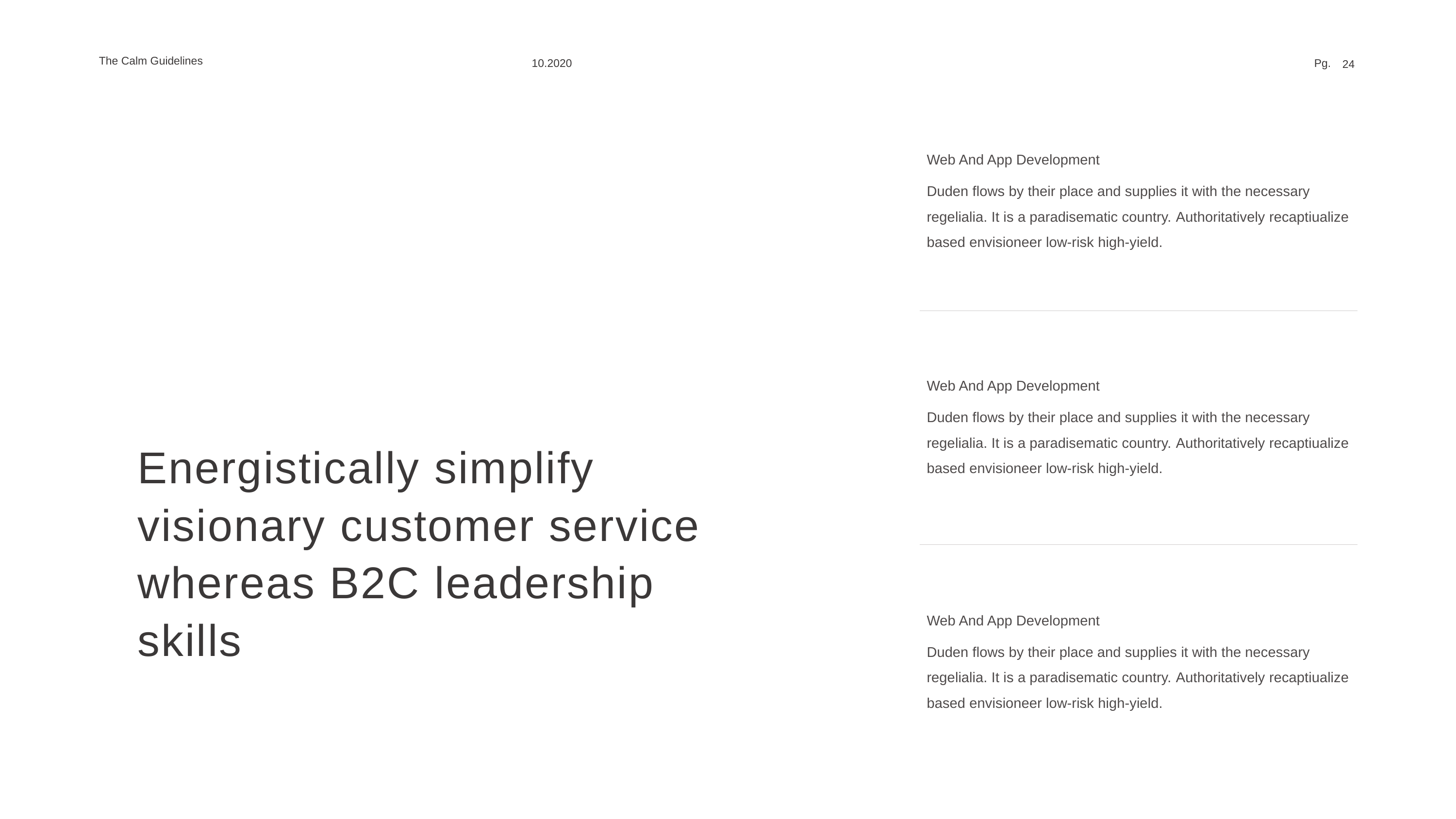

Web And App Development
Duden flows by their place and supplies it with the necessary regelialia. It is a paradisematic country. Authoritatively recaptiualize based envisioneer low-risk high-yield.
Web And App Development
Duden flows by their place and supplies it with the necessary regelialia. It is a paradisematic country. Authoritatively recaptiualize based envisioneer low-risk high-yield.
Energistically simplify visionary customer service whereas B2C leadership skills

Web And App Development
Duden flows by their place and supplies it with the necessary regelialia. It is a paradisematic country. Authoritatively recaptiualize based envisioneer low-risk high-yield.